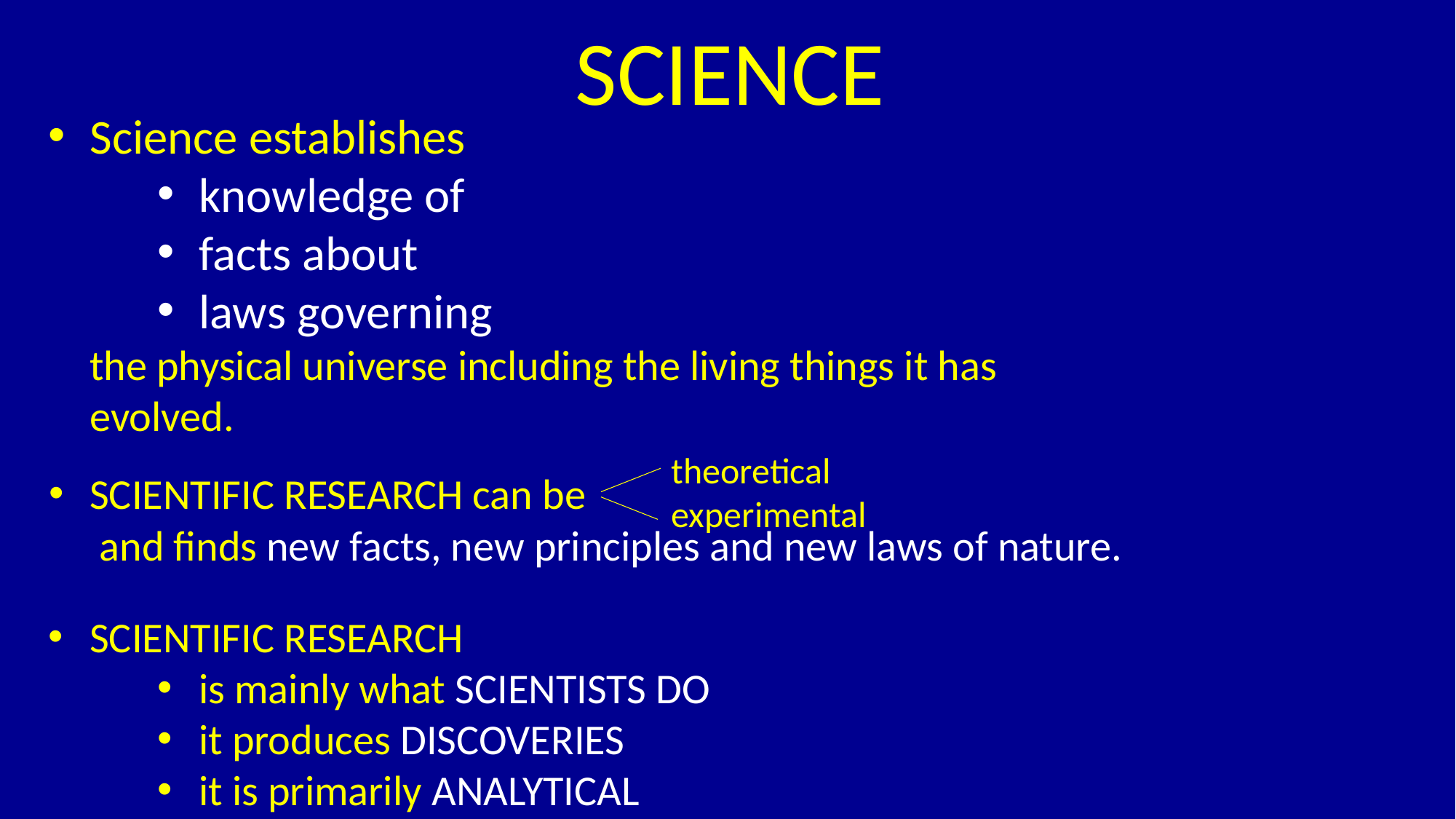

# SCIENCE
Science establishes
knowledge of
facts about
laws governing
the physical universe including the living things it has evolved.

theoretical
experimental
SCIENTIFIC RESEARCH can be
 and finds new facts, new principles and new laws of nature.
SCIENTIFIC RESEARCH
is mainly what SCIENTISTS DO
it produces DISCOVERIES
it is primarily ANALYTICAL